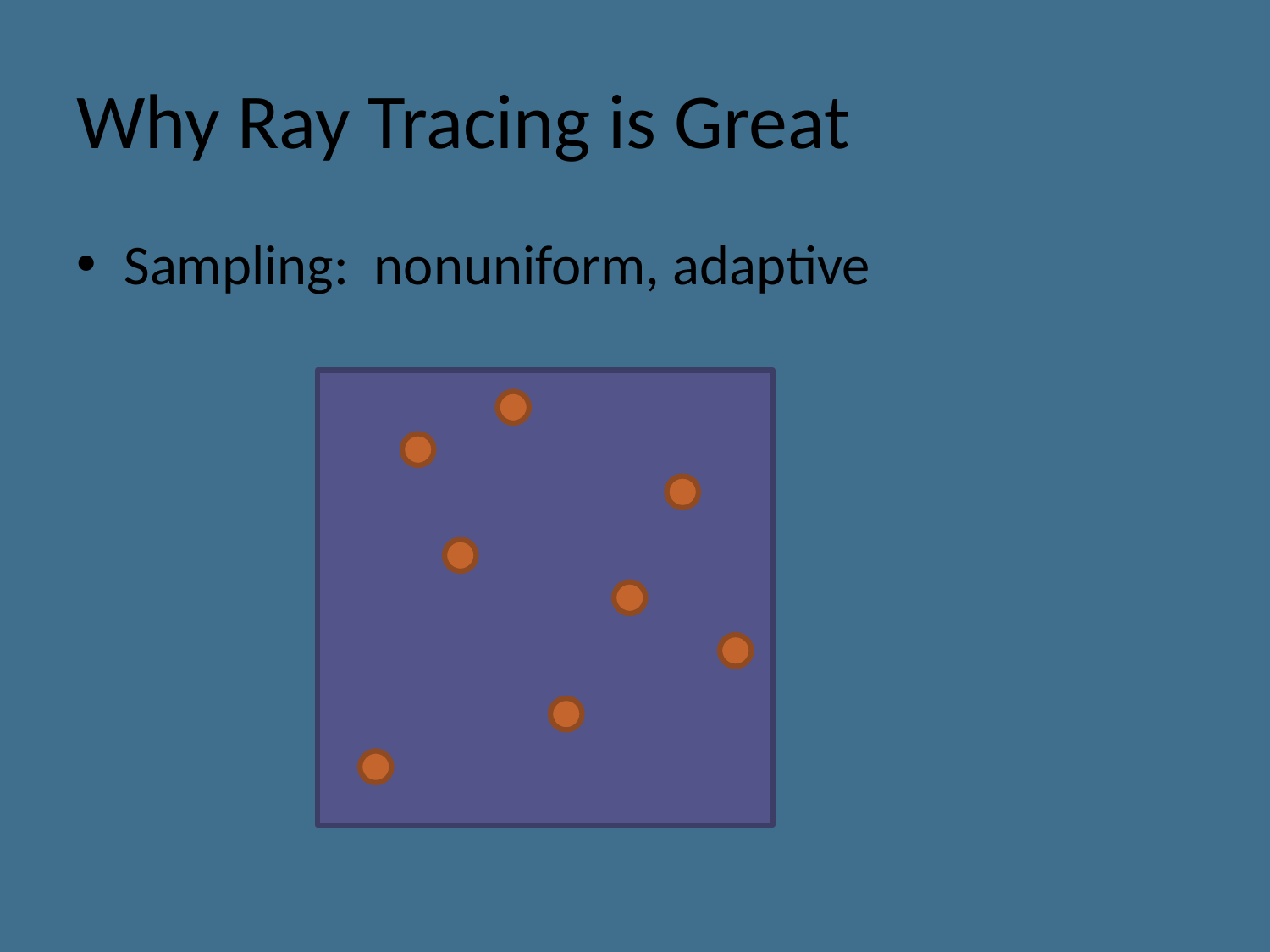

# Why Ray Tracing is Great
Sampling:  nonuniform, adaptive